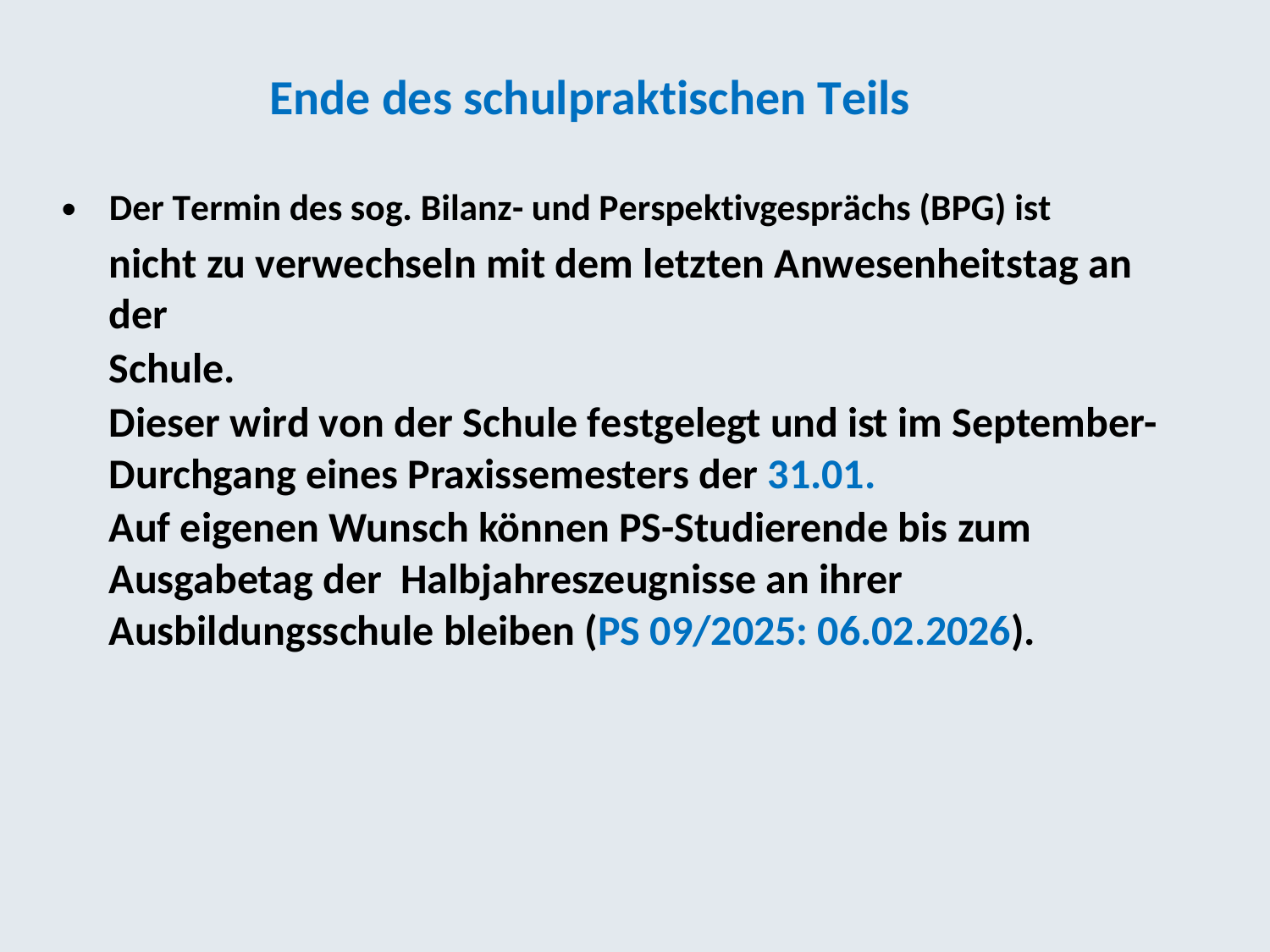

Ende des schulpraktischen Teils

•
Der Termin des sog. Bilanz- und Perspektivgesprächs (BPG) ist
nicht zu verwechseln mit dem letzten Anwesenheitstag an der
Schule.
Dieser wird von der Schule festgelegt und ist im September-Durchgang eines Praxissemesters der 31.01.
Auf eigenen Wunsch können PS-Studierende bis zum Ausgabetag der  Halbjahreszeugnisse an ihrer Ausbildungsschule bleiben (PS 09/2025: 06.02.2026).